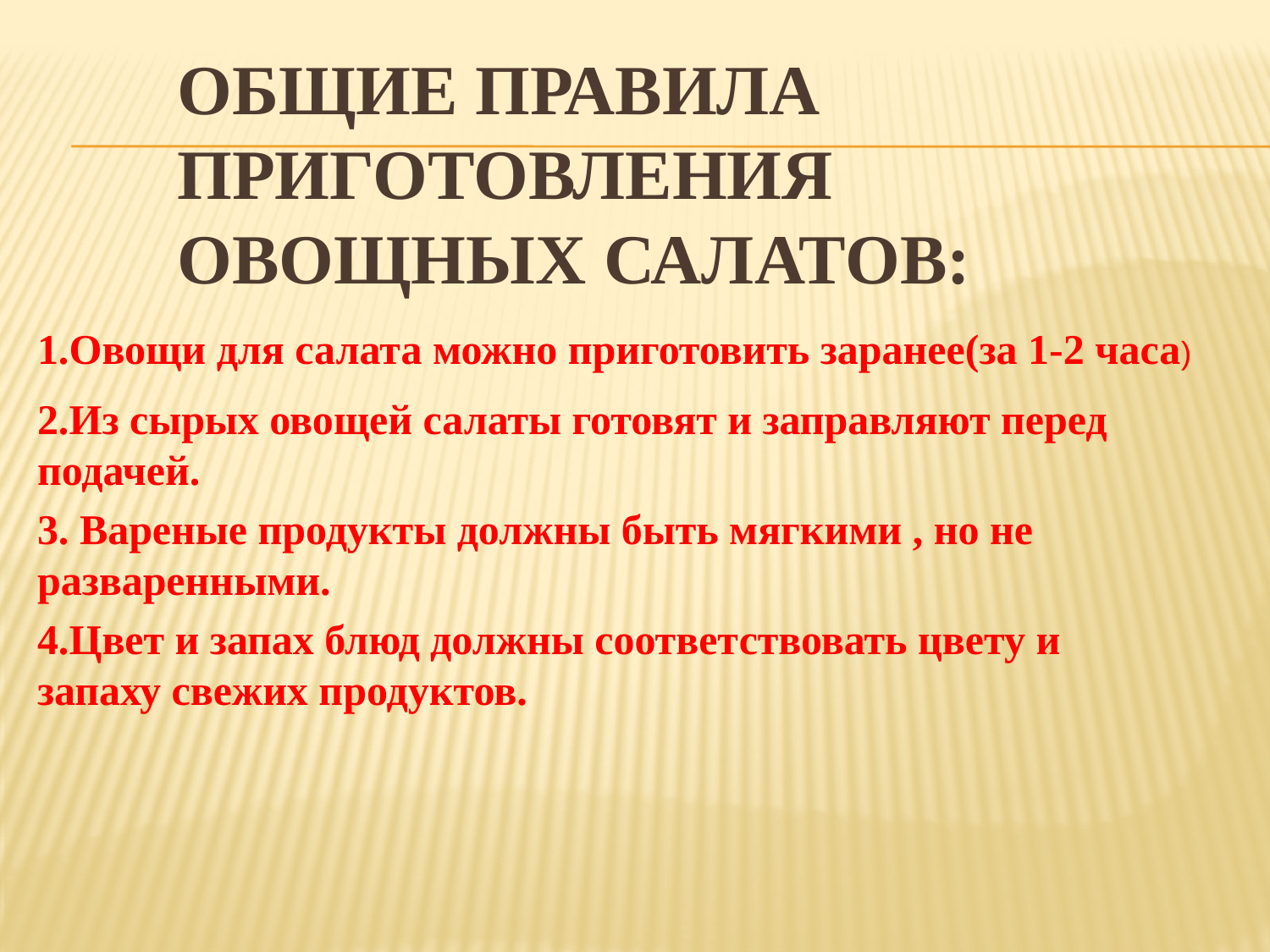

# ОБЩИЕ ПРАВИЛА ПРИГОТОВЛЕНИЯ ОВОЩНЫХ САЛАТОВ:
1.Овощи для салата можно приготовить заранее(за 1-2 часа)
2.Из сырых овощей салаты готовят и заправляют перед      подачей.
3. Вареные продукты должны быть мягкими , но не разваренными.
4.Цвет и запах блюд должны соответствовать цвету и запаху свежих продуктов.